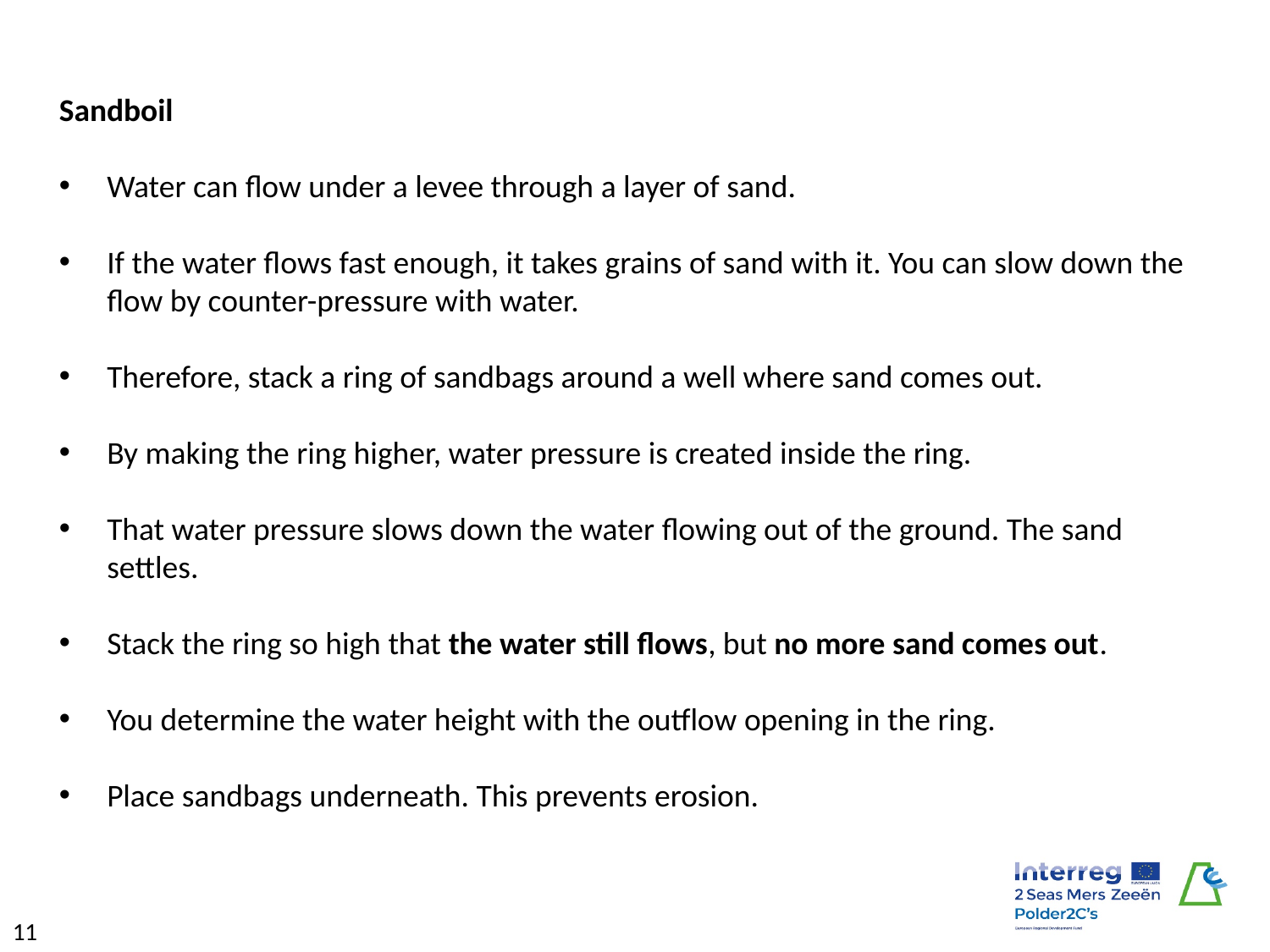

Sandboil

Water can flow under a levee through a layer of sand.

If the water flows fast enough, it takes grains of sand with it. You can slow down the flow by counter-pressure with water.

Therefore, stack a ring of sandbags around a well where sand comes out.

By making the ring higher, water pressure is created inside the ring.

That water pressure slows down the water flowing out of the ground. The sand settles.

Stack the ring so high that the water still flows, but no more sand comes out.

You determine the water height with the outflow opening in the ring.

Place sandbags underneath. This prevents erosion.

11